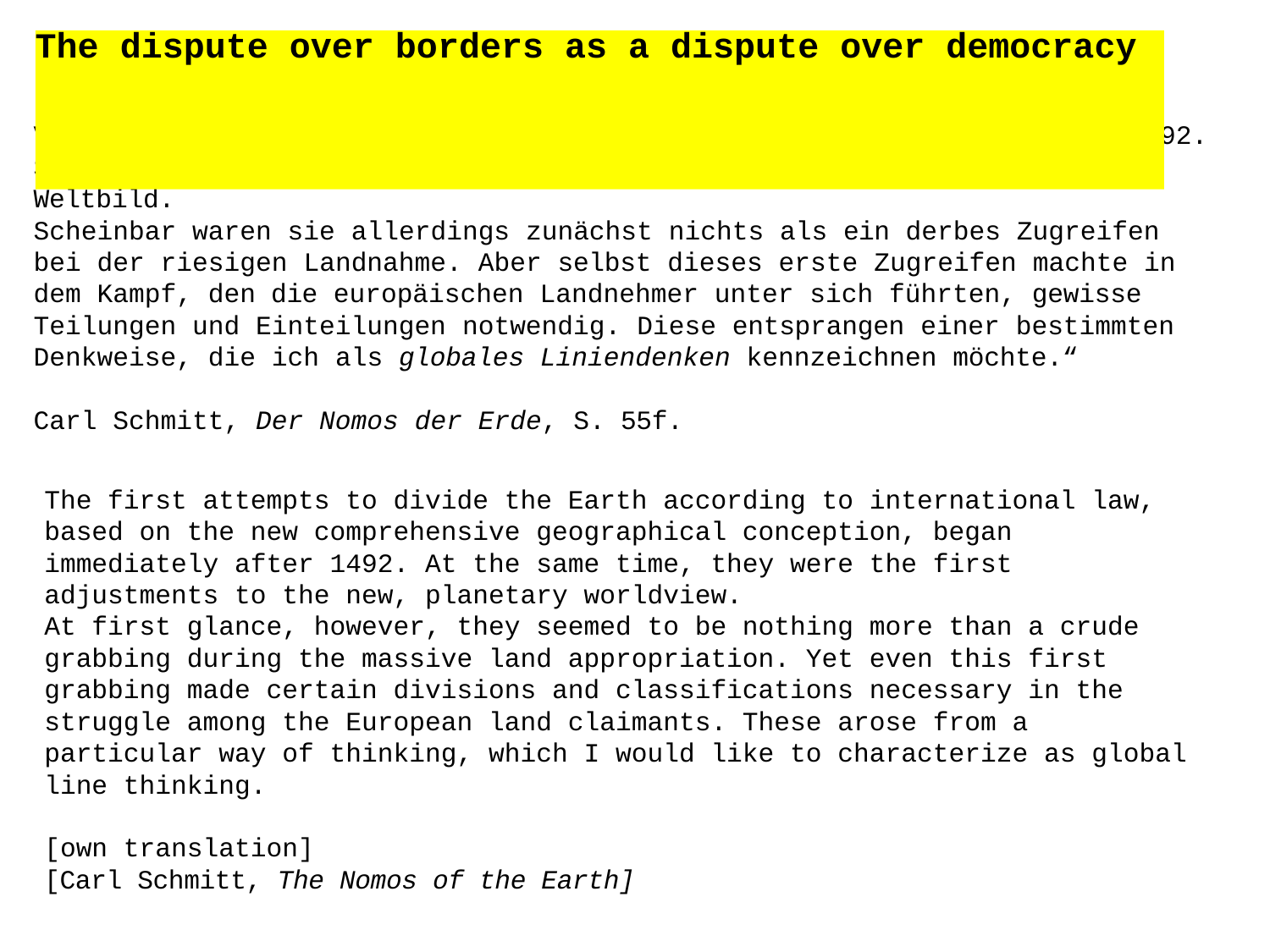

# The dispute over borders as a dispute over democracy
„Die ersten Versuche, auf Grund der neuen umfassenden geographischen Vorstellung die Erde völkerrechtlich zu teilen, beginnen sofort nach 1492. Sie waren zugleich die ersten Anpassungen an das neue, planetarische Weltbild.
Scheinbar waren sie allerdings zunächst nichts als ein derbes Zugreifen bei der riesigen Landnahme. Aber selbst dieses erste Zugreifen machte in dem Kampf, den die europäischen Landnehmer unter sich führten, gewisse Teilungen und Einteilungen notwendig. Diese entsprangen einer bestimmten Denkweise, die ich als globales Liniendenken kennzeichnen möchte.“

Carl Schmitt, Der Nomos der Erde, S. 55f.
The first attempts to divide the Earth according to international law, based on the new comprehensive geographical conception, began immediately after 1492. At the same time, they were the first adjustments to the new, planetary worldview.
At first glance, however, they seemed to be nothing more than a crude grabbing during the massive land appropriation. Yet even this first grabbing made certain divisions and classifications necessary in the struggle among the European land claimants. These arose from a particular way of thinking, which I would like to characterize as global line thinking.

[own translation]
[Carl Schmitt, The Nomos of the Earth]